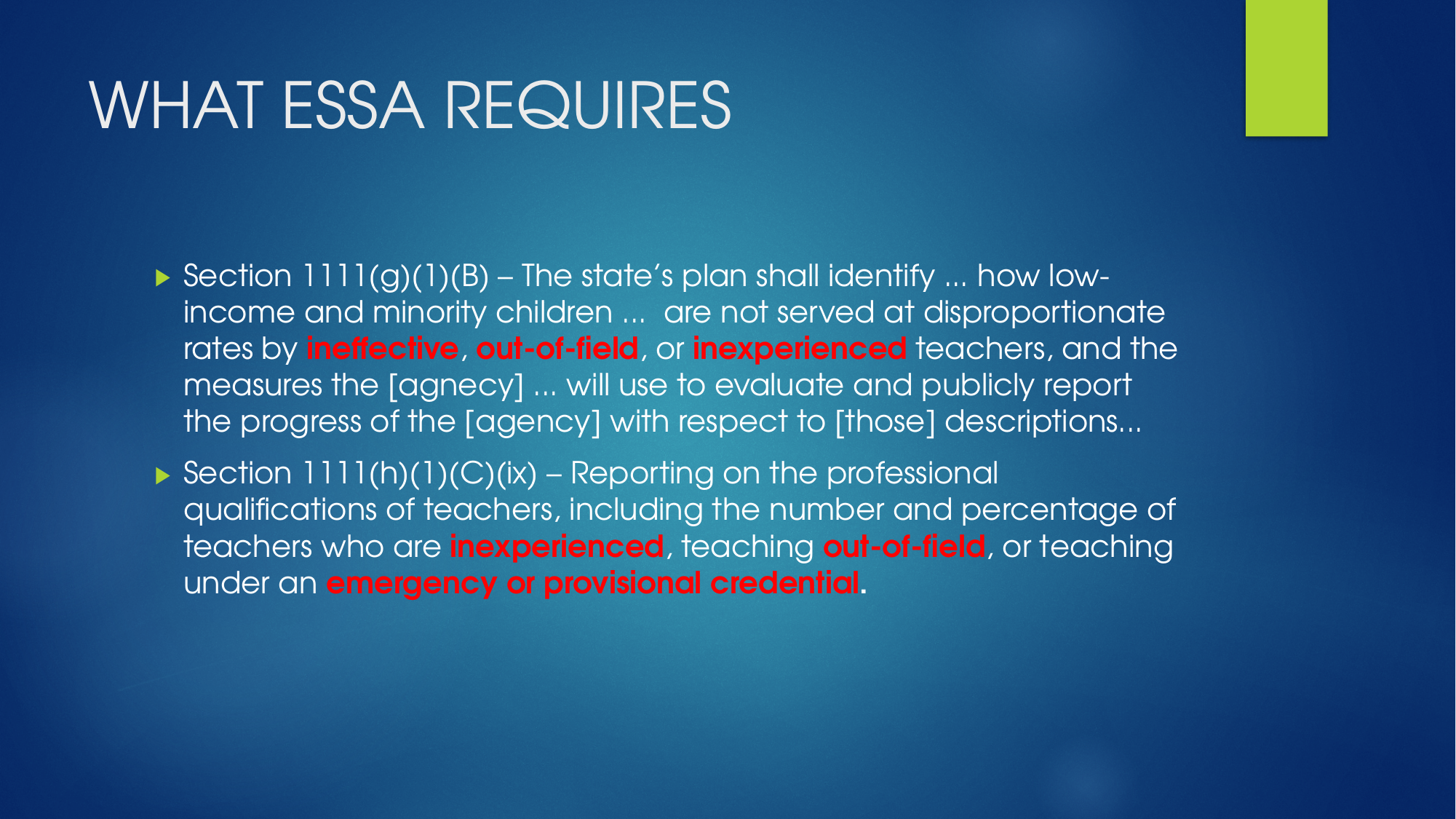

# WHAT ESSA REQUIRES
Section 1111(g)(1)(B) – The state’s plan shall identify ... how low-income and minority children ...  are not served at disproportionate rates by ineffective, out-of-field, or inexperienced teachers, and the measures the [agnecy] ... will use to evaluate and publicly report the progress of the [agency] with respect to [those] descriptions...
Section 1111(h)(1)(C)(ix) – Reporting on the professional qualifications of teachers, including the number and percentage of teachers who are inexperienced, teaching out-of-field, or teaching under an emergency or provisional credential.